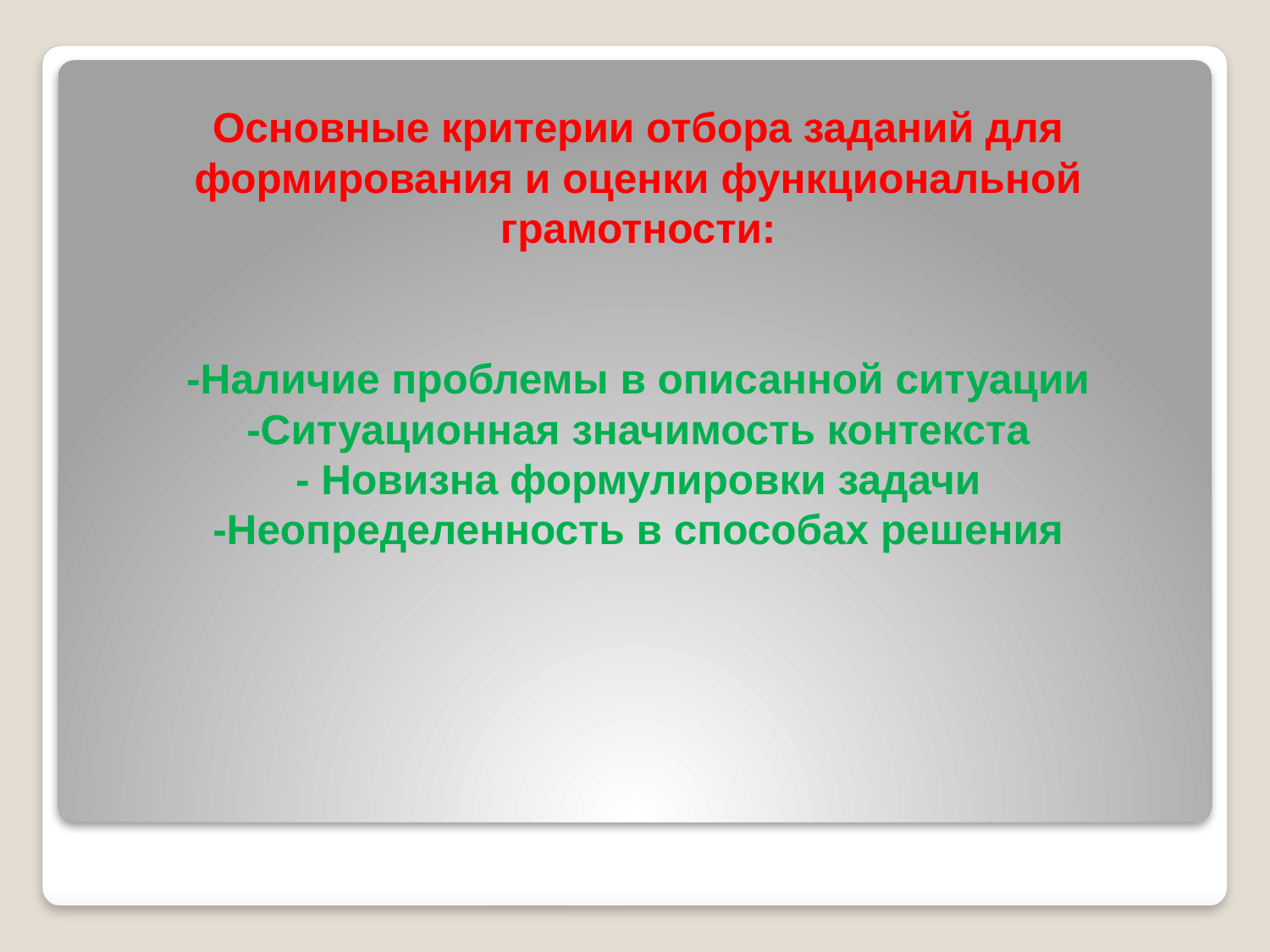

# Основные критерии отбора заданий для формирования и оценки функциональной грамотности: -Наличие проблемы в описанной ситуации -Ситуационная значимость контекста - Новизна формулировки задачи -Неопределенность в способах решения